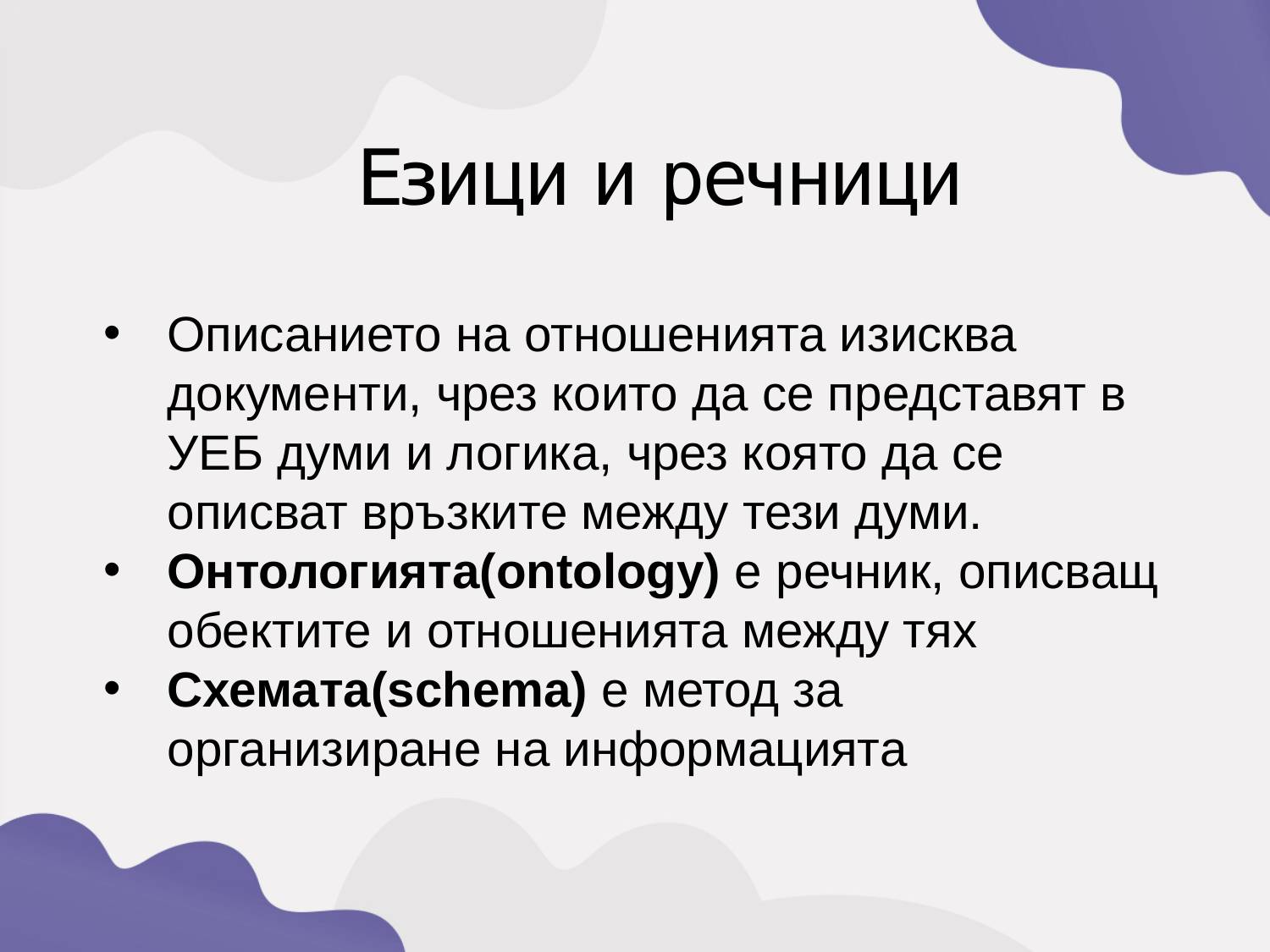

Езици и речници
Описанието на отношенията изисква документи, чрез които да се представят в УЕБ думи и логика, чрез която да се описват връзките между тези думи.
Онтологията(ontology) е речник, описващ обектите и отношенията между тях
Схемата(schema) е метод за организиране на информацията